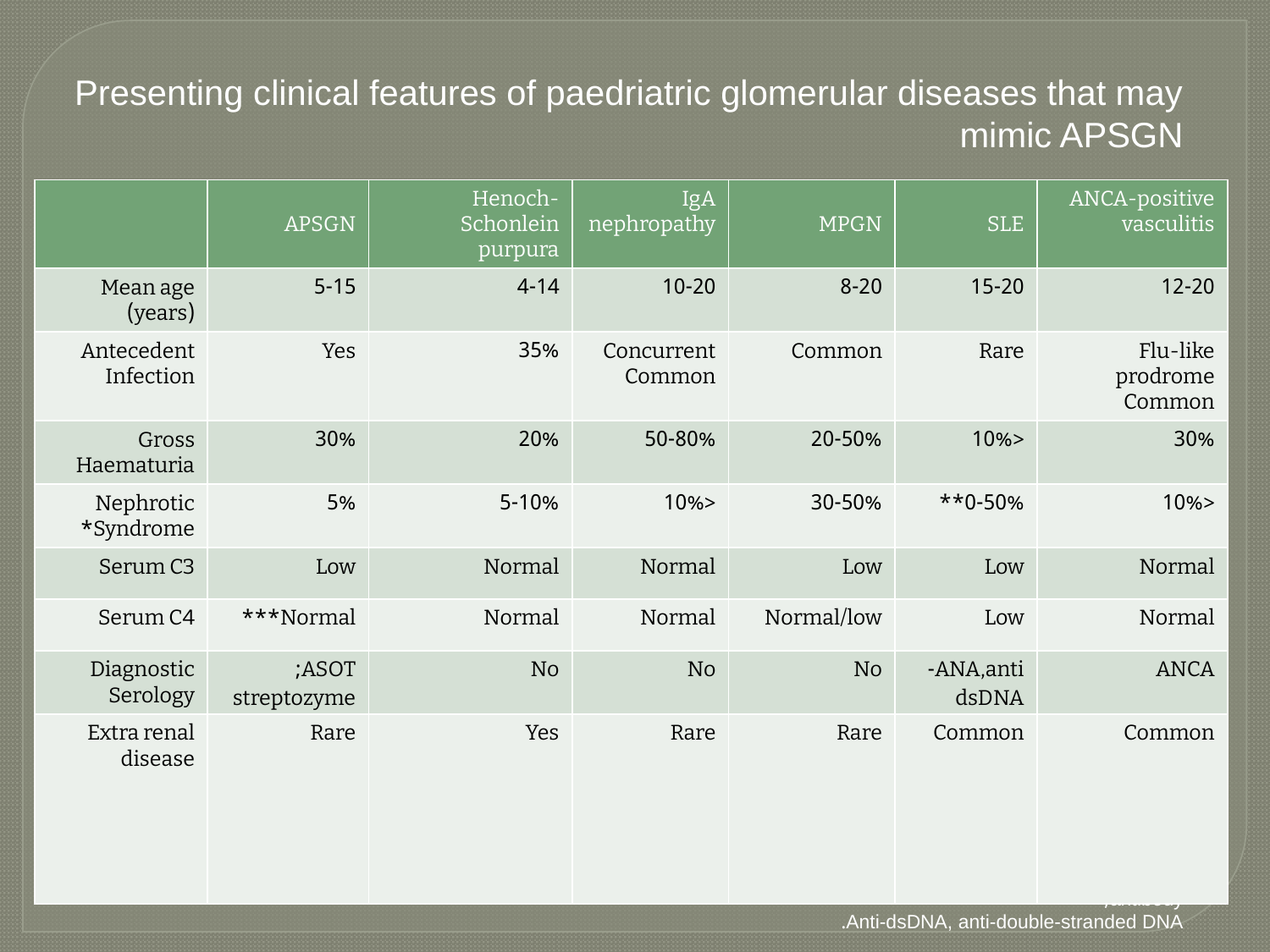

Presenting clinical features of paedriatric glomerular diseases that may mimic APSGN

*Some of these  values are estimates, as good epidemiological data are not published.
**Incidence depends upon the histological class lupus nephritis.
***A small number of cases presenting early in the clinical course of the disease may have very transiently depressed C4 levels.
APSGN, acute post-streptococcal glomerulonephritis; MPGN, membranoproliferative (mesangiocapillary) glomerulonephritis; SLE,
Systemic lupus erythematosus; ANCA, anti-neutrophil cytoplasmic antibody; ASOT, antistreptolysin-O titre; ANA, antinuclear antibody;
Anti-dsDNA, anti-double-stranded DNA.

|  | APSGN | Henoch-Schonlein purpura | IgA nephropathy | MPGN | SLE | ANCA-positive vasculitis |
| --- | --- | --- | --- | --- | --- | --- |
| Mean age (years) | 5-15 | 4-14 | 10-20 | 8-20 | 15-20 | 12-20 |
| Antecedent Infection | Yes | 35% | Concurrent Common | Common | Rare | Flu-like prodrome Common |
| Gross Haematuria | 30% | 20% | 50-80% | 20-50% | <10% | 30% |
| Nephrotic Syndrome\* | 5% | 5-10% | <10% | 30-50% | 0-50%\*\* | <10% |
| Serum C3 | Low | Normal | Normal | Low | Low | Normal |
| Serum C4 | Normal\*\*\* | Normal | Normal | Normal/low | Low | Normal |
| Diagnostic Serology | ASOT; streptozyme | No | No | No | ANA,anti- dsDNA | ANCA |
| Extra renal disease | Rare | Yes | Rare | Rare | Common | Common |